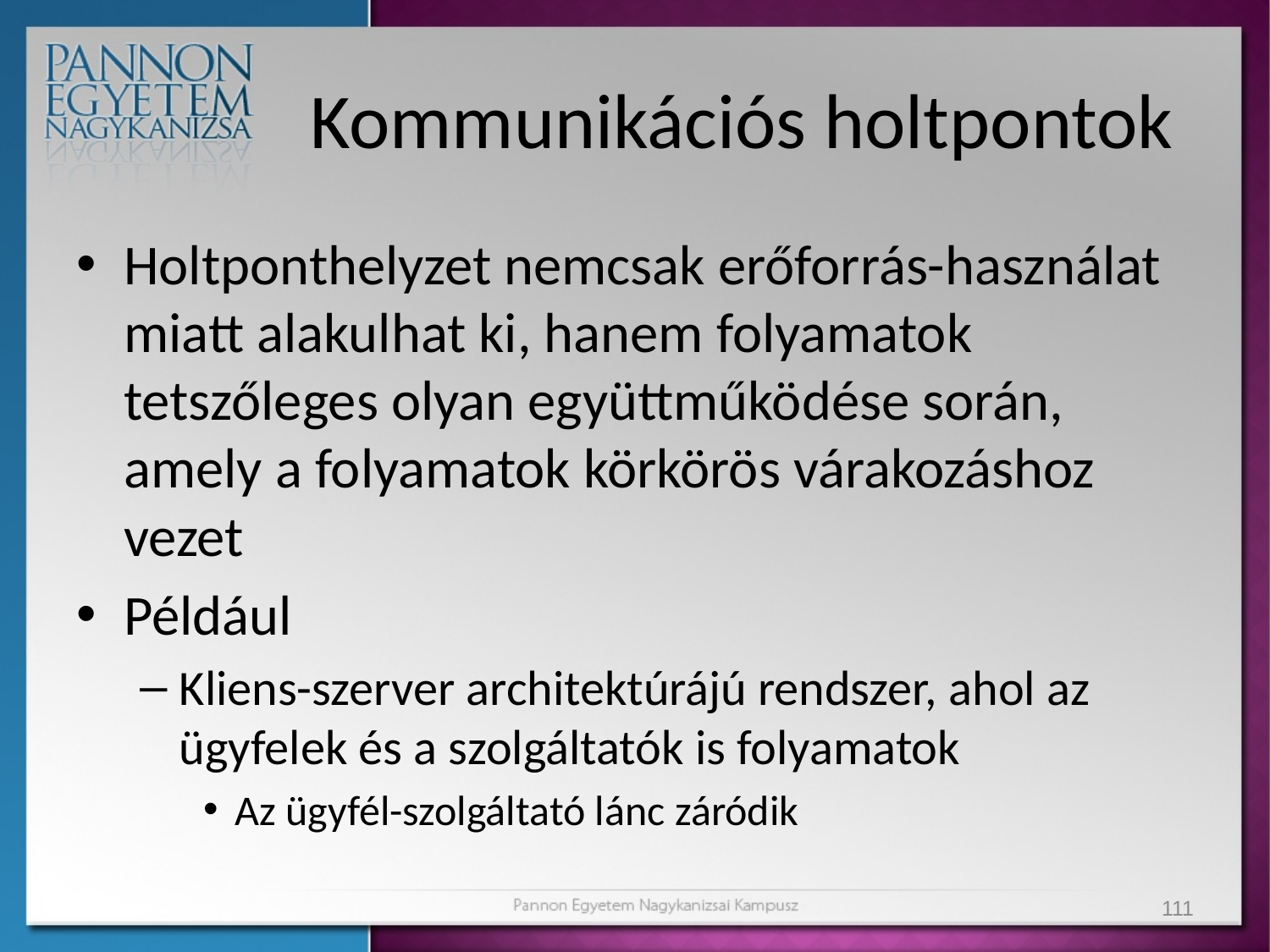

# Kommunikációs holtpontok
Holtponthelyzet nemcsak erőforrás-használat miatt alakulhat ki, hanem folyamatok tetszőleges olyan együttműködése során, amely a folyamatok körkörös várakozáshoz vezet
Például
Kliens-szerver architektúrájú rendszer, ahol az ügyfelek és a szolgáltatók is folyamatok
Az ügyfél-szolgáltató lánc záródik
111